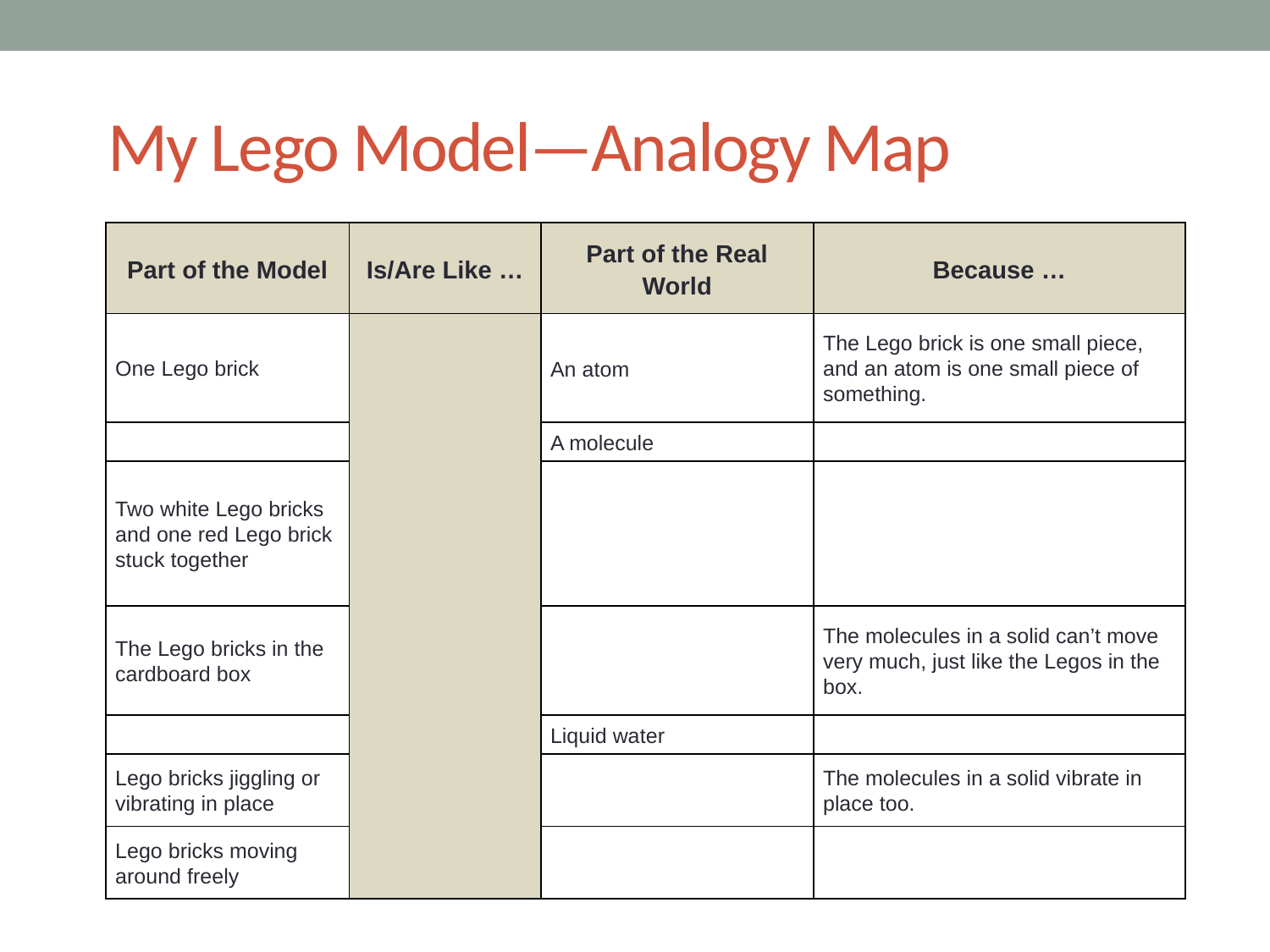

# My Lego Model—Analogy Map
| Part of the Model | Is/Are Like … | Part of the Real World | Because … |
| --- | --- | --- | --- |
| One Lego brick |  | An atom | The Lego brick is one small piece, and an atom is one small piece of something. |
|  |  | A molecule |  |
| Two white Lego bricks and one red Lego brick stuck together |  |  |  |
| The Lego bricks in the cardboard box |  |  | The molecules in a solid can’t move very much, just like the Legos in the box. |
|  |  | Liquid water |  |
| Lego bricks jiggling or vibrating in place |  |  | The molecules in a solid vibrate in place too. |
| Lego bricks moving around freely |  |  |  |